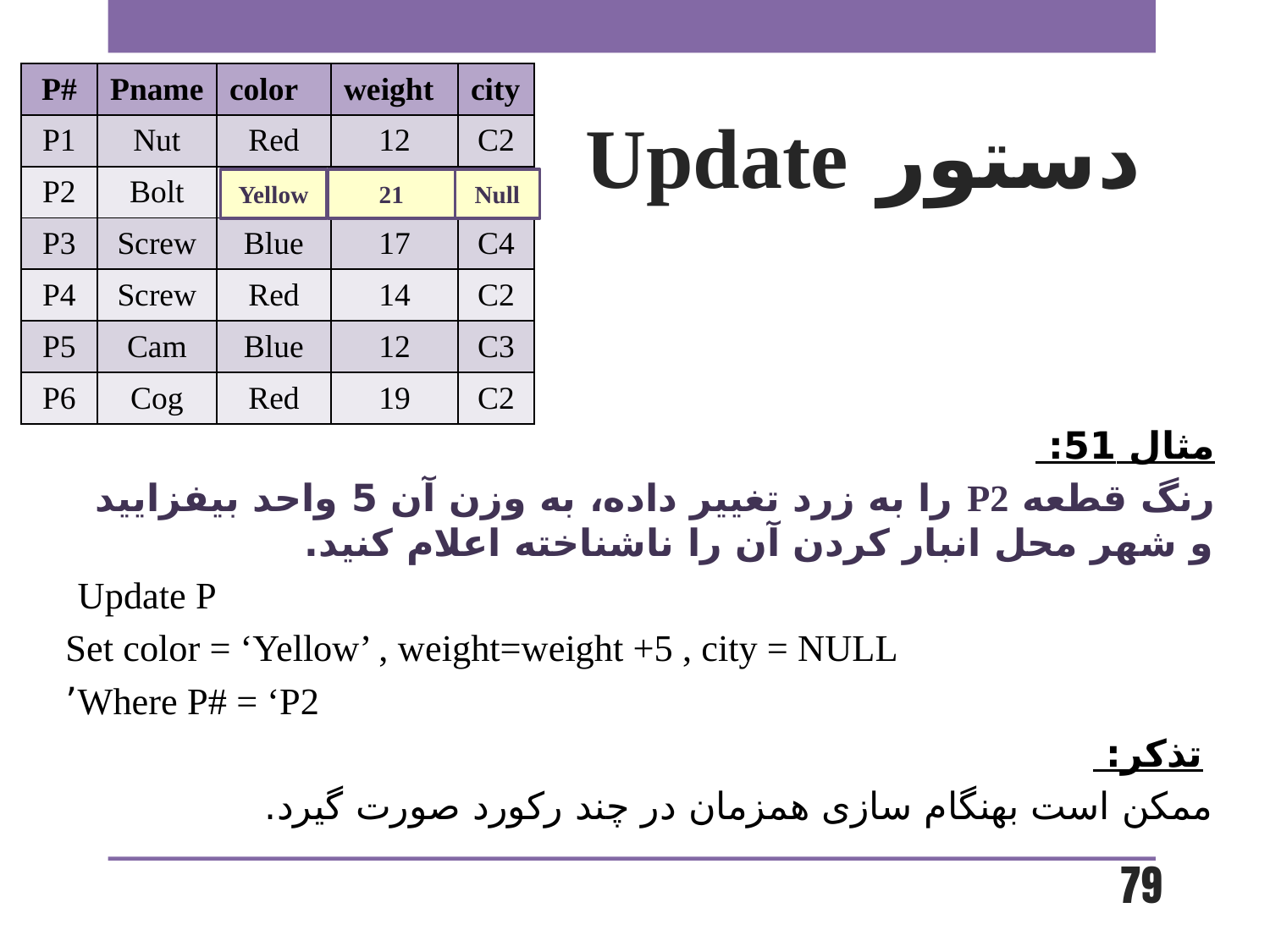

| P# | Pname | color | weight | city |
| --- | --- | --- | --- | --- |
| P1 | Nut | Red | 12 | C2 |
| P2 | Bolt | Green | 17 | C3 |
| P3 | Screw | Blue | 17 | C4 |
| P4 | Screw | Red | 14 | C2 |
| P5 | Cam | Blue | 12 | C3 |
| P6 | Cog | Red | 19 | C2 |
# دستور Update
Yellow
21
Null
مثال 51:
رنگ قطعه P2 را به زرد تغییر داده، به وزن آن 5 واحد بیفزایید و شهر محل انبار کردن آن را ناشناخته اعلام کنید.
  Update P
Set color = ‘Yellow’ , weight=weight +5 , city = NULL
Where P# = ‘P2’
 تذکر:
ممکن است بهنگام سازی همزمان در چند رکورد صورت گیرد.
79